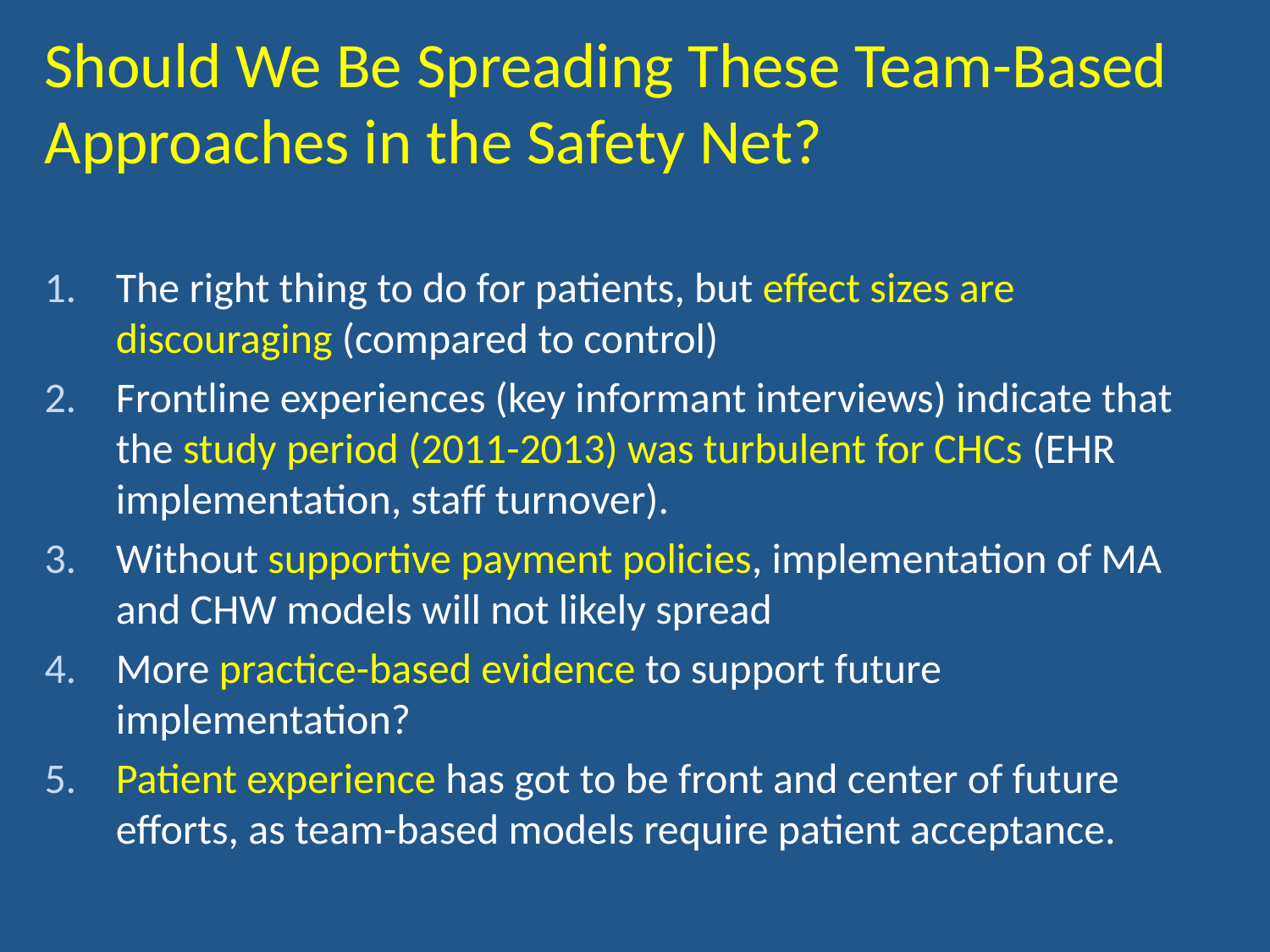

# Should We Be Spreading These Team-Based Approaches in the Safety Net?
The right thing to do for patients, but effect sizes are discouraging (compared to control)
Frontline experiences (key informant interviews) indicate that the study period (2011-2013) was turbulent for CHCs (EHR implementation, staff turnover).
Without supportive payment policies, implementation of MA and CHW models will not likely spread
More practice-based evidence to support future implementation?
Patient experience has got to be front and center of future efforts, as team-based models require patient acceptance.